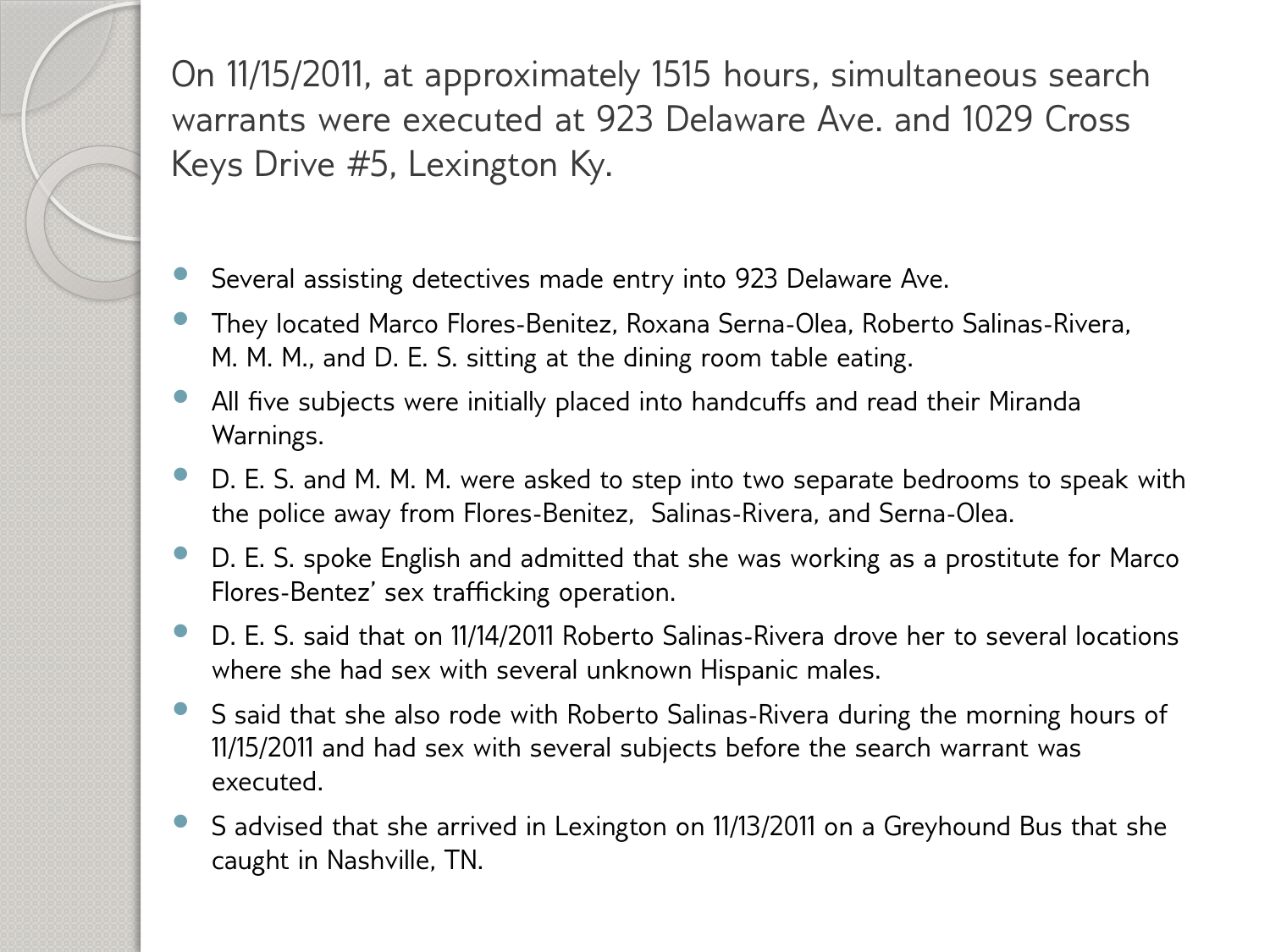

# On 11/15/2011, at approximately 1515 hours, simultaneous search warrants were executed at 923 Delaware Ave. and 1029 Cross Keys Drive #5, Lexington Ky.
Several assisting detectives made entry into 923 Delaware Ave.
They located Marco Flores-Benitez, Roxana Serna-Olea, Roberto Salinas-Rivera,       M. M. M., and D. E. S. sitting at the dining room table eating.
All five subjects were initially placed into handcuffs and read their Miranda Warnings.
D. E. S. and M. M. M. were asked to step into two separate bedrooms to speak with the police away from Flores-Benitez,  Salinas-Rivera, and Serna-Olea.
D. E. S. spoke English and admitted that she was working as a prostitute for Marco Flores-Bentez’ sex trafficking operation.
D. E. S. said that on 11/14/2011 Roberto Salinas-Rivera drove her to several locations where she had sex with several unknown Hispanic males.
S said that she also rode with Roberto Salinas-Rivera during the morning hours of 11/15/2011 and had sex with several subjects before the search warrant was executed.
S advised that she arrived in Lexington on 11/13/2011 on a Greyhound Bus that she caught in Nashville, TN.